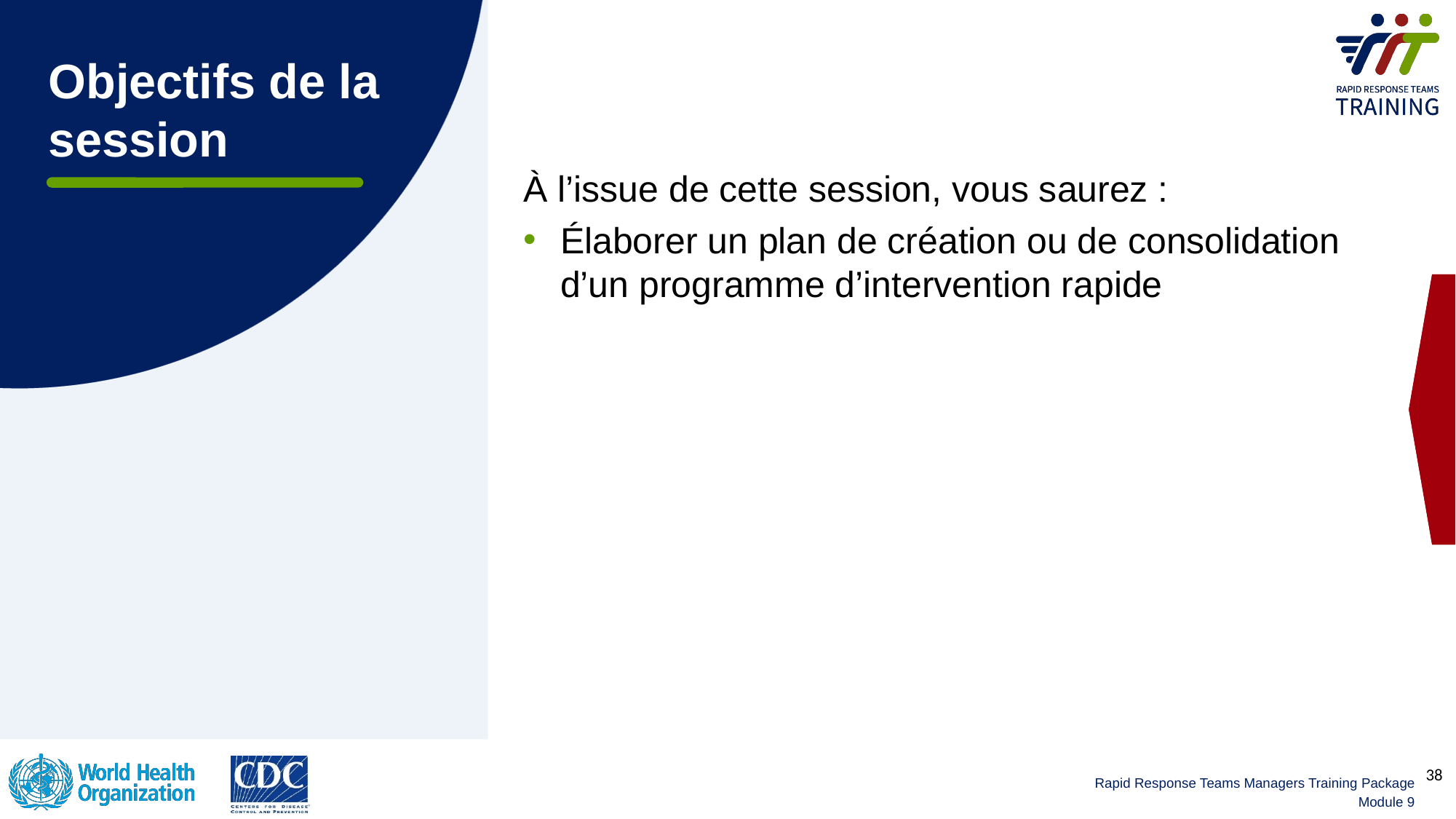

Objectifs de la session
À l’issue de cette session, vous saurez :
Élaborer un plan de création ou de consolidation d’un programme d’intervention rapide

38